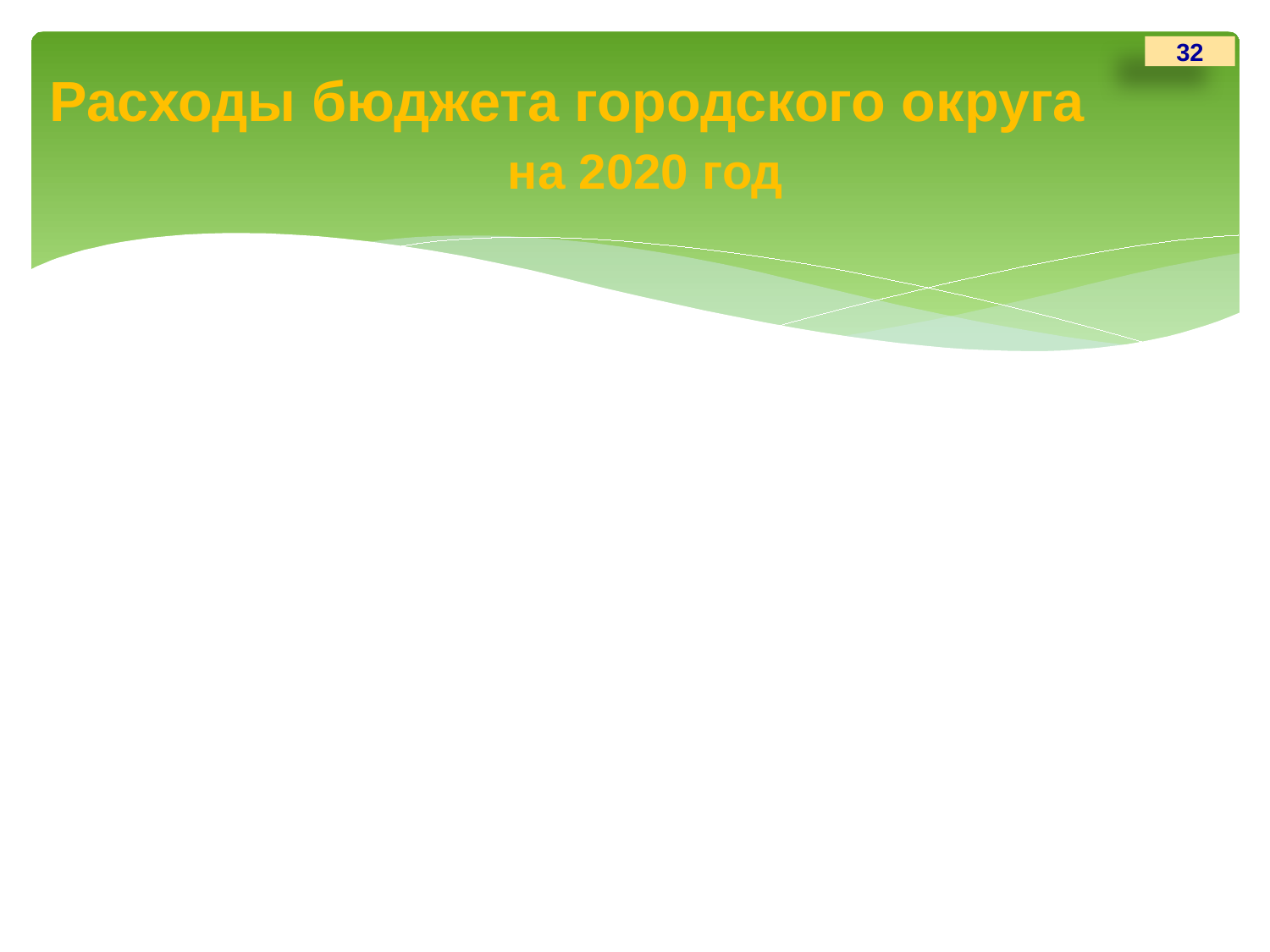

32
# Расходы бюджета городского округа           на 2020 год

[unsupported chart]

[unsupported chart]

[unsupported chart]

[unsupported chart]

[unsupported chart]